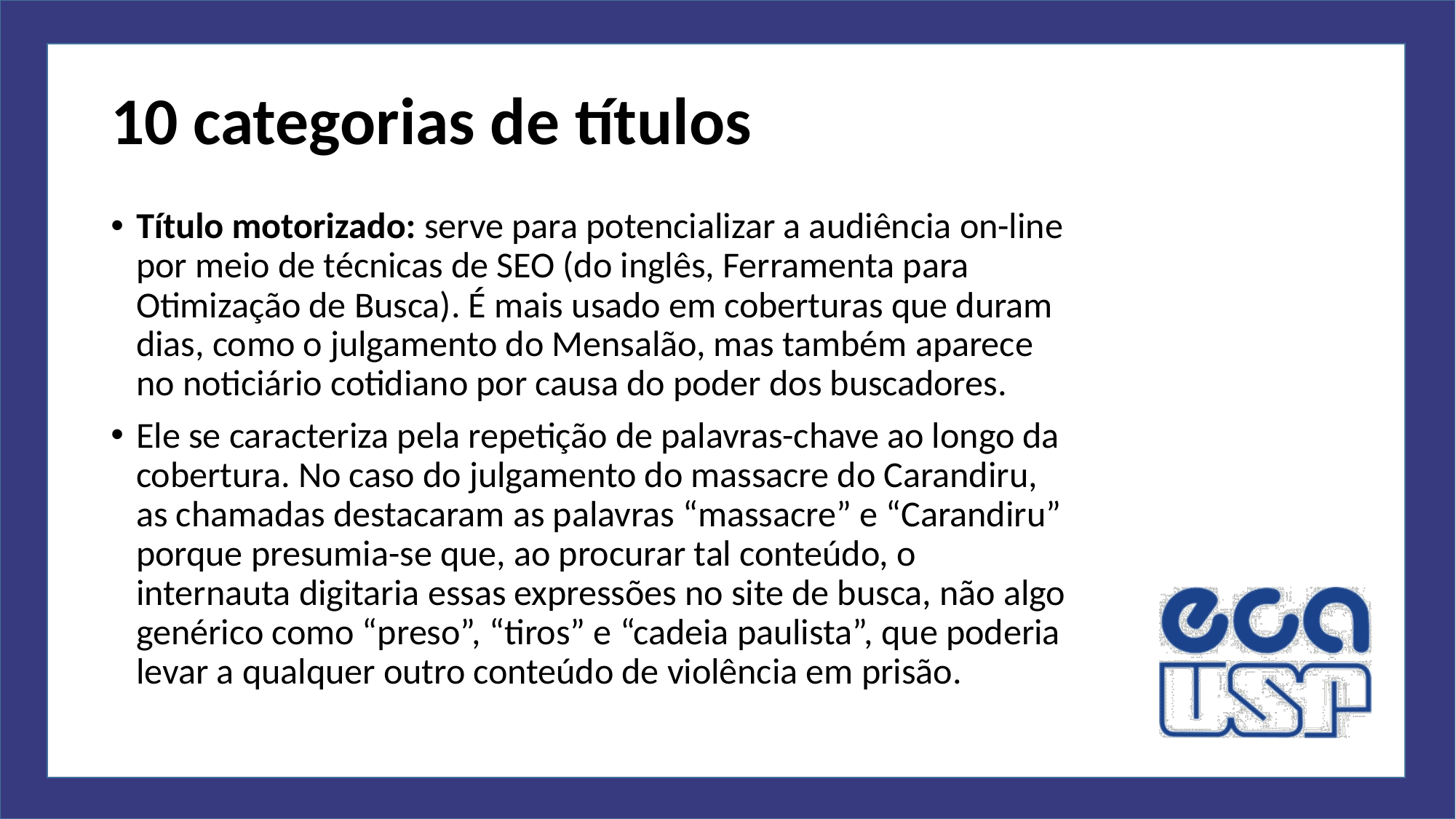

# 10 categorias de títulos
Título motorizado: serve para potencializar a audiência on-line por meio de técnicas de SEO (do inglês, Ferramenta para Otimização de Busca). É mais usado em coberturas que duram dias, como o julgamento do Mensalão, mas também aparece no noticiário cotidiano por causa do poder dos buscadores.
Ele se caracteriza pela repetição de palavras-chave ao longo da cobertura. No caso do julgamento do massacre do Carandiru, as chamadas destacaram as palavras “massacre” e “Carandiru” porque presumia-se que, ao procurar tal conteúdo, o internauta digitaria essas expressões no site de busca, não algo genérico como “preso”, “tiros” e “cadeia paulista”, que poderia levar a qualquer outro conteúdo de violência em prisão.